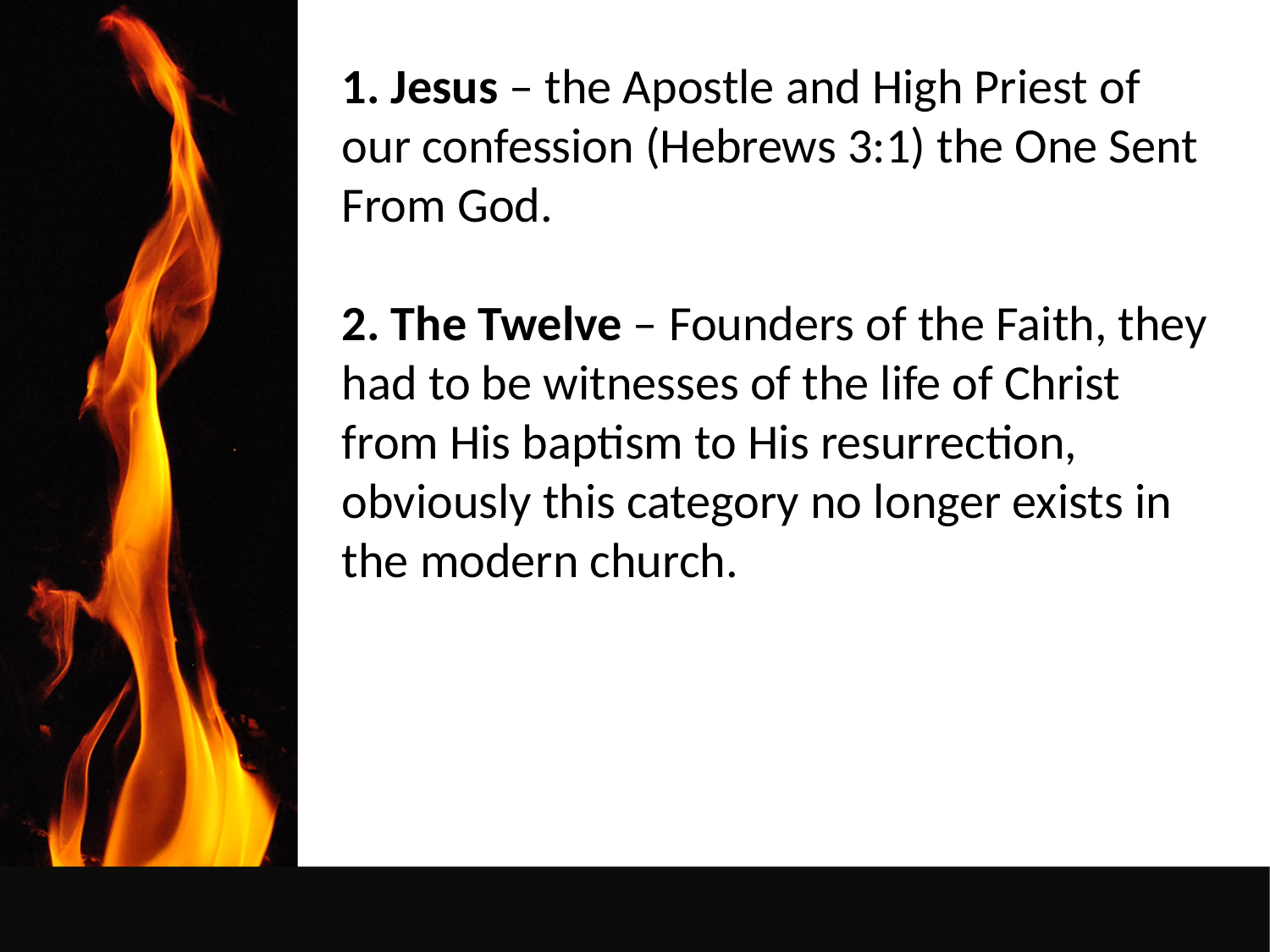

1. Jesus – the Apostle and High Priest of our confession (Hebrews 3:1) the One Sent From God.
2. The Twelve – Founders of the Faith, they had to be witnesses of the life of Christ from His baptism to His resurrection, obviously this category no longer exists in the modern church.